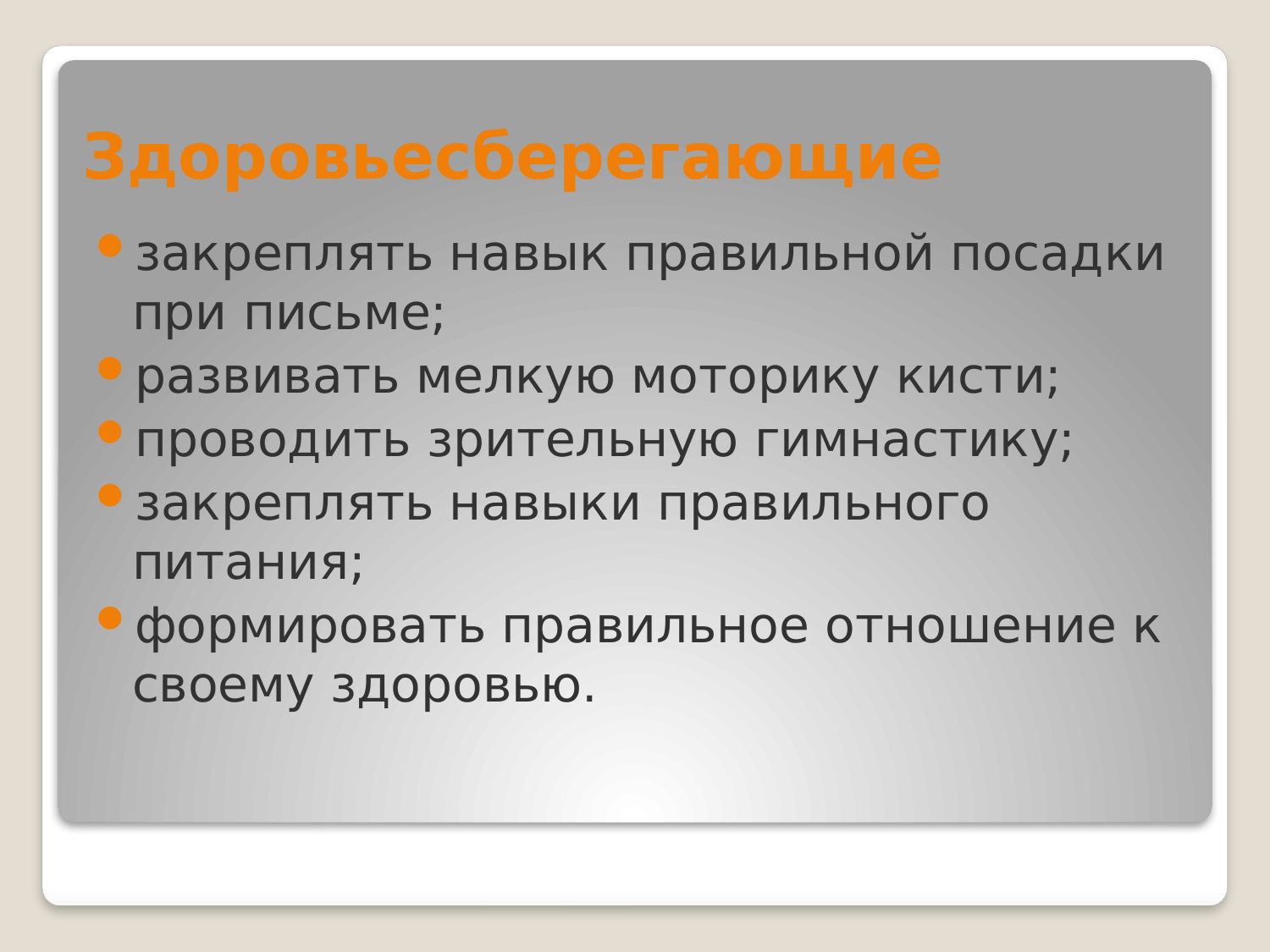

# Здоровьесберегающие
закреплять навык правильной посадки при письме;
развивать мелкую моторику кисти;
проводить зрительную гимнастику;
закреплять навыки правильного питания;
формировать правильное отношение к своему здоровью.